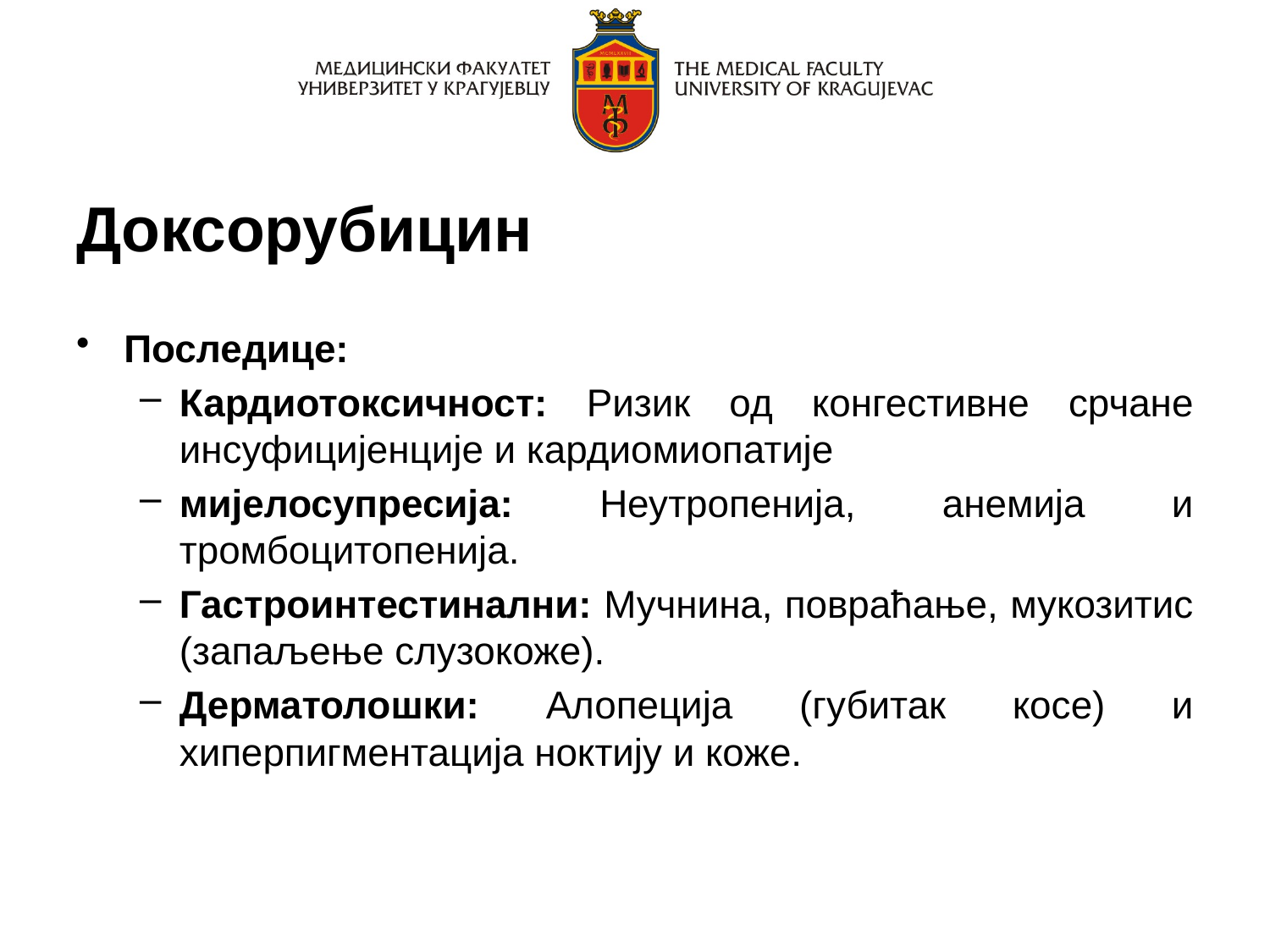

# Доксорубицин
Последице:
Кардиотоксичност: Ризик од конгестивне срчане инсуфицијенције и кардиомиопатије
мијелосупресија: Неутропенија, анемија и тромбоцитопенија.
Гастроинтестинални: Мучнина, повраћање, мукозитис (запаљење слузокоже).
Дерматолошки: Алопеција (губитак косе) и хиперпигментација ноктију и коже.